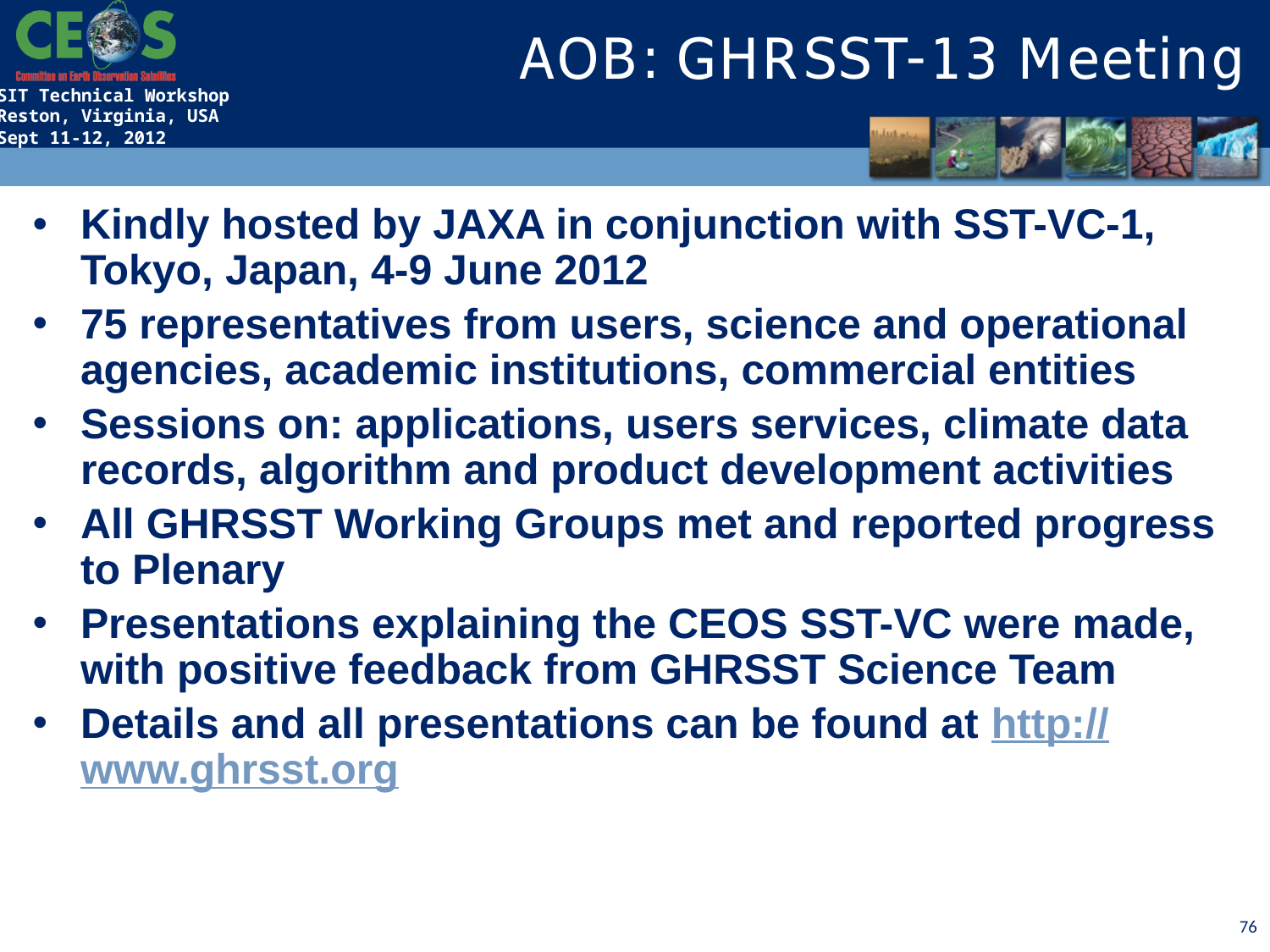

AOB: GHRSST-13 Meeting
Kindly hosted by JAXA in conjunction with SST-VC-1, Tokyo, Japan, 4-9 June 2012
75 representatives from users, science and operational agencies, academic institutions, commercial entities
Sessions on: applications, users services, climate data records, algorithm and product development activities
All GHRSST Working Groups met and reported progress to Plenary
Presentations explaining the CEOS SST-VC were made, with positive feedback from GHRSST Science Team
Details and all presentations can be found at http://www.ghrsst.org
76